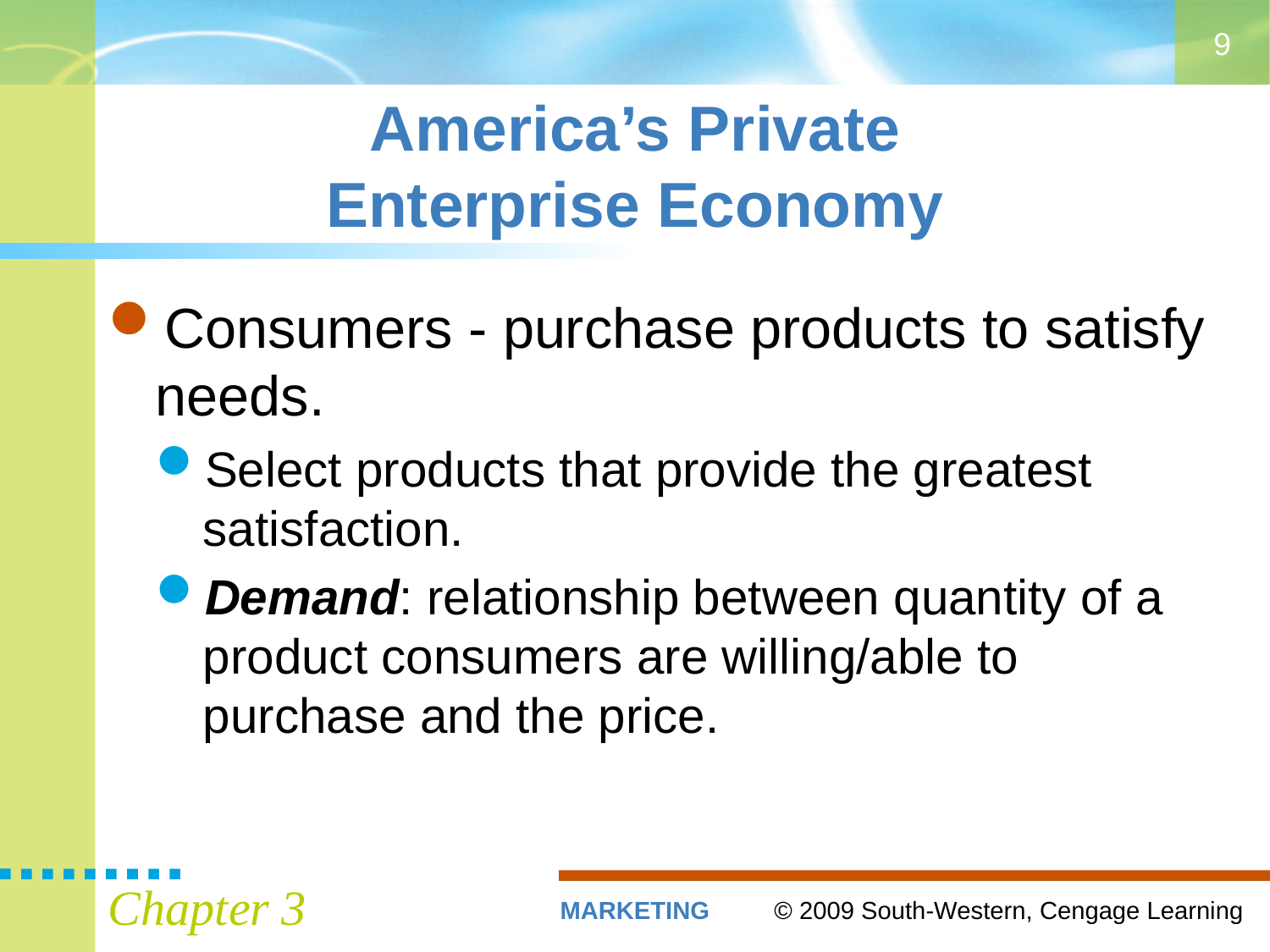

9
# America’s Private Enterprise Economy
Consumers - purchase products to satisfy needs.
Select products that provide the greatest satisfaction.
Demand: relationship between quantity of a product consumers are willing/able to purchase and the price.
Chapter 3